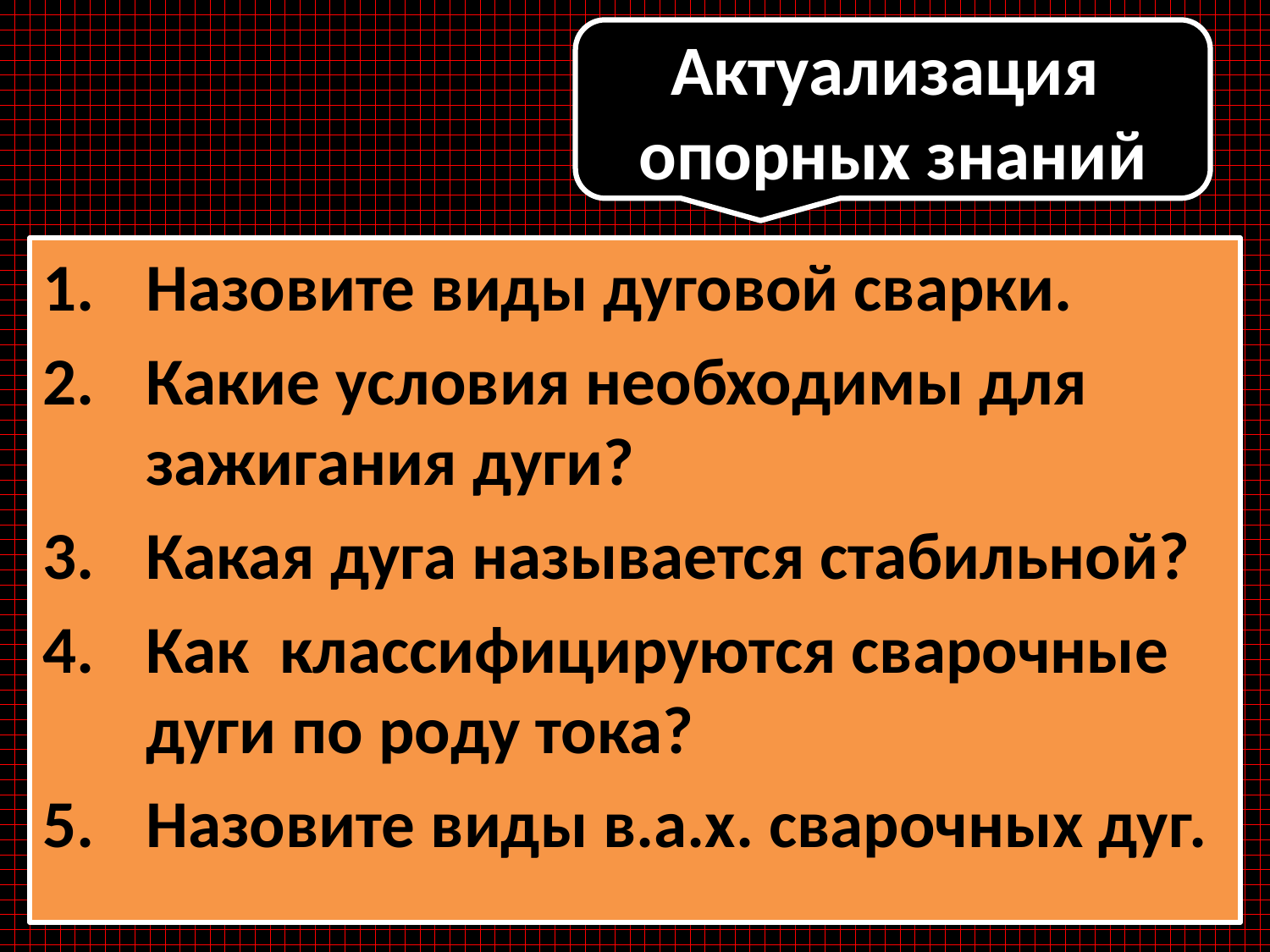

Актуализация
опорных знаний
Назовите виды дуговой сварки.
Какие условия необходимы для зажигания дуги?
Какая дуга называется стабильной?
Как  классифицируются сварочные дуги по роду тока?
Назовите виды в.а.х. сварочных дуг.